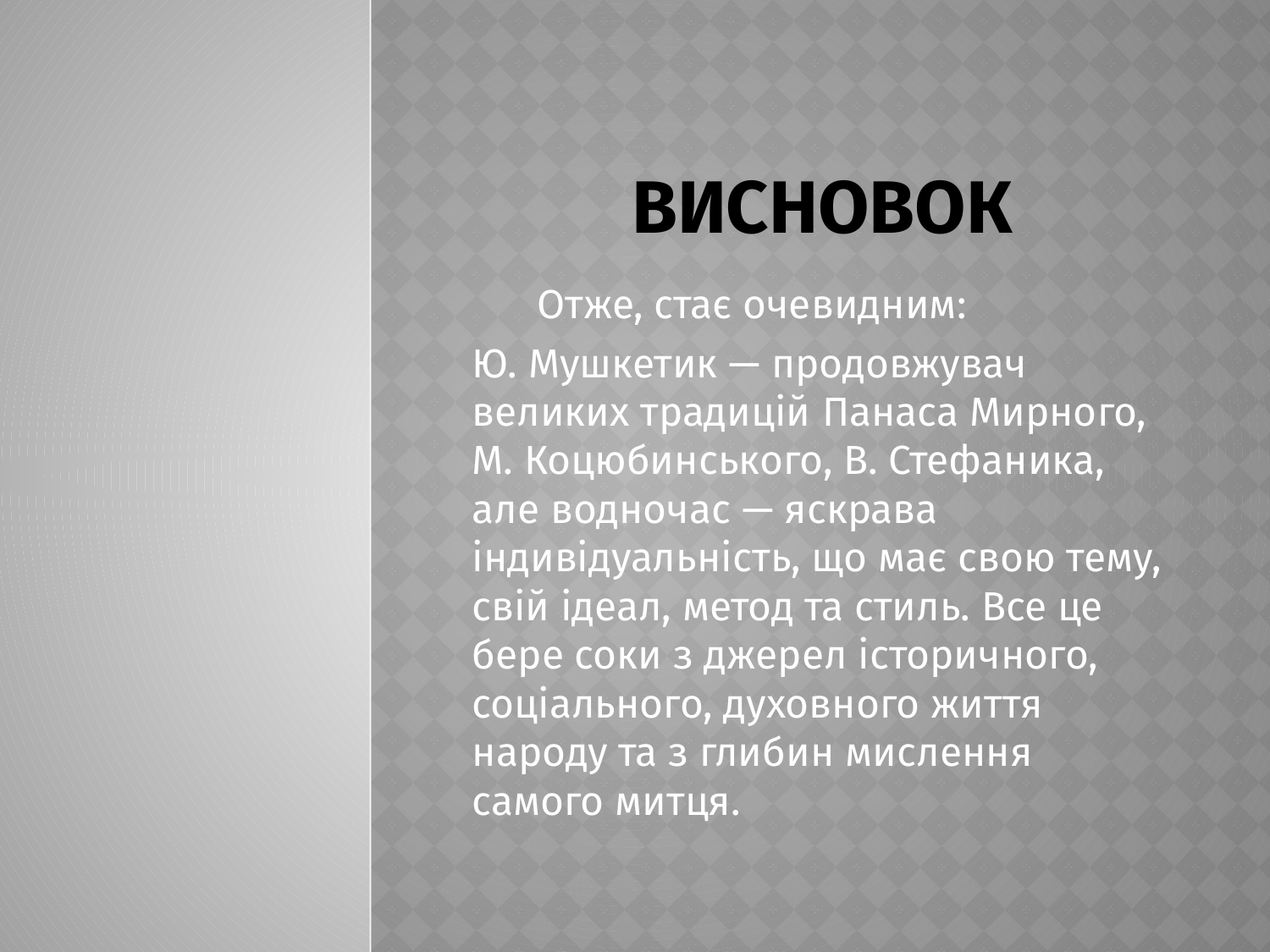

# Висновок
      Отже, стає очевидним:
Ю. Мушкетик — продовжувач великих традицій Панаса Мирного, М. Коцюбинського, В. Стефаника,  але водночас — яскрава індивідуальність, що має свою тему, свій ідеал, метод та стиль. Все це бере соки з джерел історичного, соціального, духовного життя народу та з глибин мислення самого митця.